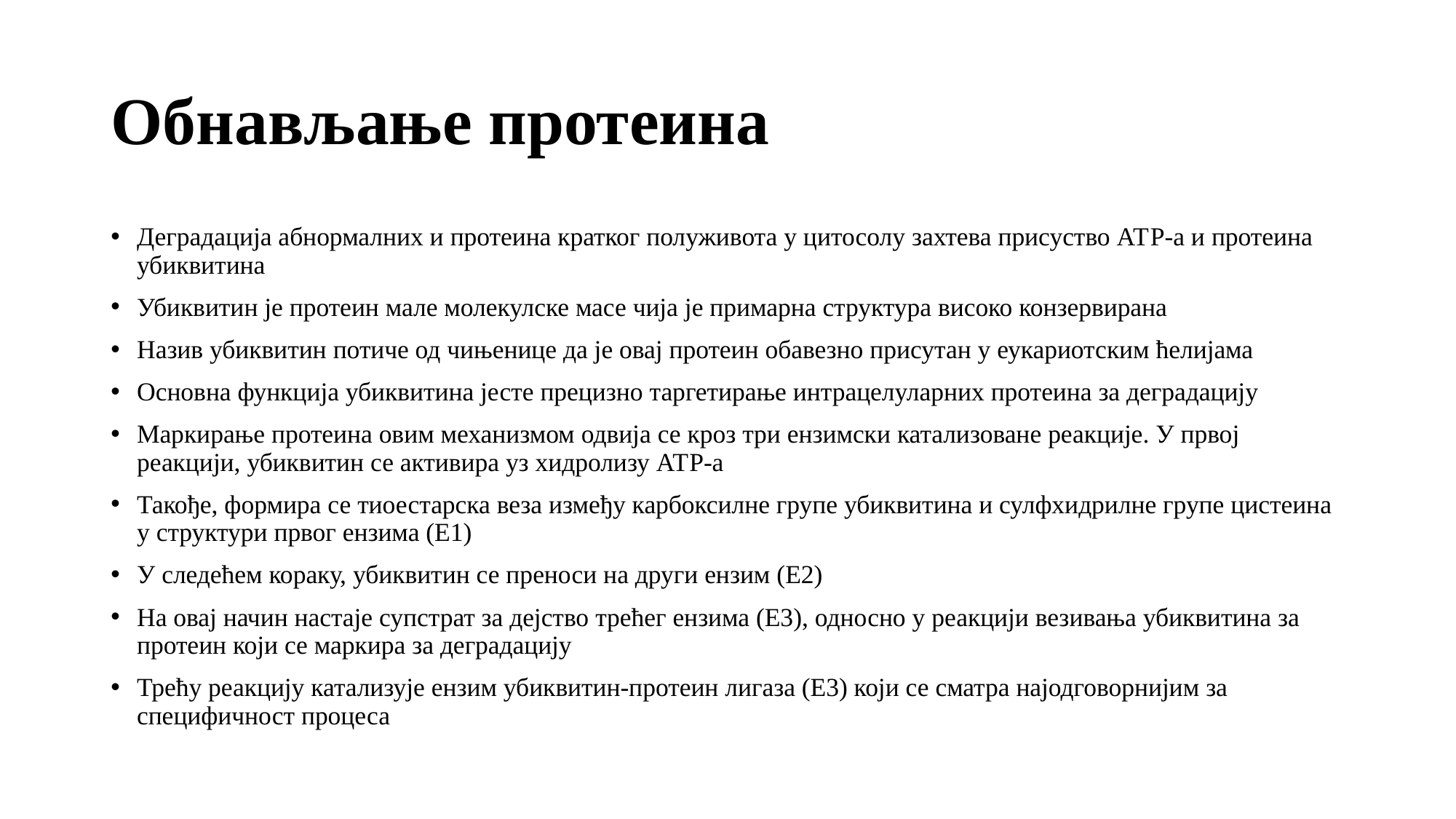

# Обнављање протеина
Деградација абнормалних и протеина кратког полуживота у цитосолу захтева присуство АТP-а и протеина убиквитина
Убиквитин је протеин мале молекулске масе чија је примарна структура високо конзервирана
Назив убиквитин потиче од чињенице да је овај протеин обавезно присутан у еукариотским ћелијама
Основна функција убиквитина јесте прецизно таргетирање интрацелуларних протеина за деградацију
Маркирање протеина овим механизмом одвија се кроз три ензимски катализоване реакције. У првој реакцији, убиквитин се активира уз хидролизу АТP-а
Такође, формира се тиоестарска веза између карбоксилне групе убиквитина и сулфхидрилне групе цистеина у структури првог ензима (Е1)
У следећем кораку, убиквитин се преноси на други ензим (Е2)
На овај начин настаје супстрат за дејство трећег ензима (Е3), односно у реакцији везивања убиквитина за протеин који се маркира за деградацију
Трећу реакцију катализује ензим убиквитин-протеин лигаза (Е3) који се сматра најодговорнијим за специфичност процеса